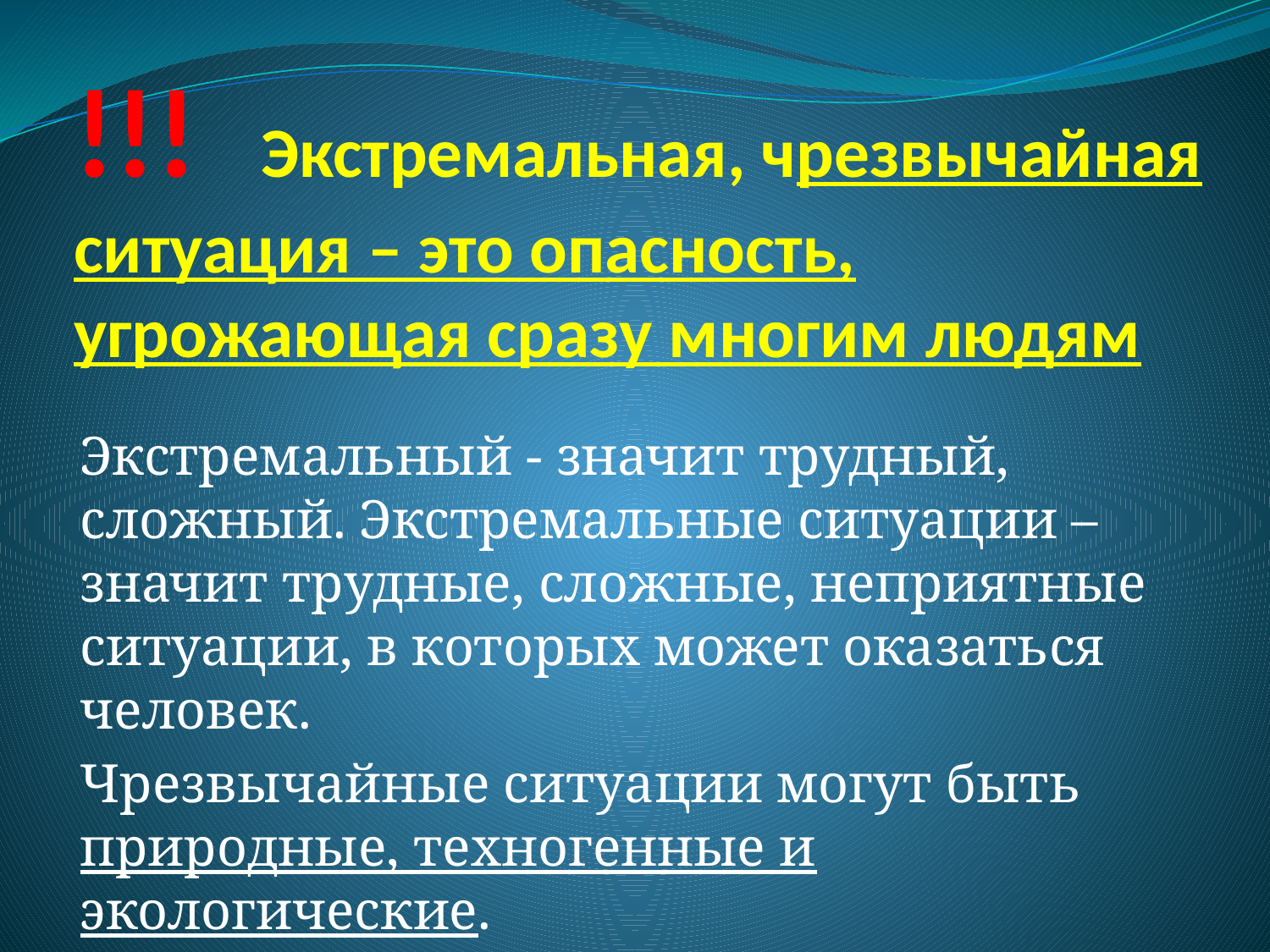

# !!!    Экстремальная, чрезвычайная ситуация – это опасность, угрожающая сразу многим людям
Экстремальный - значит трудный, сложный. Экстремальные ситуации – значит трудные, сложные, неприятные ситуации, в которых может оказаться человек.
Чрезвычайные ситуации могут быть природные, техногенные и экологические.